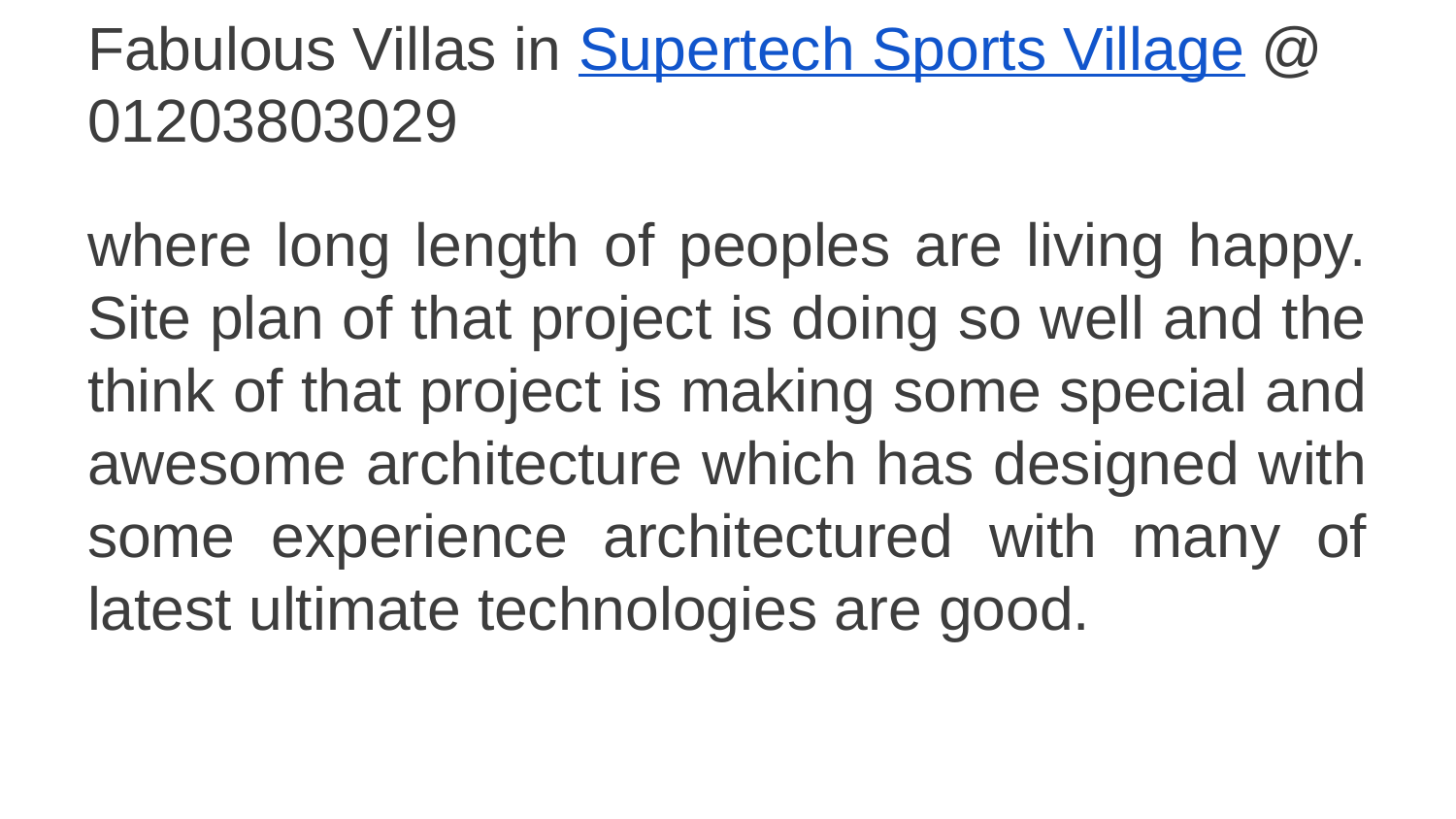

# Fabulous Villas in Supertech Sports Village @ 01203803029
where long length of peoples are living happy. Site plan of that project is doing so well and the think of that project is making some special and awesome architecture which has designed with some experience architectured with many of latest ultimate technologies are good.